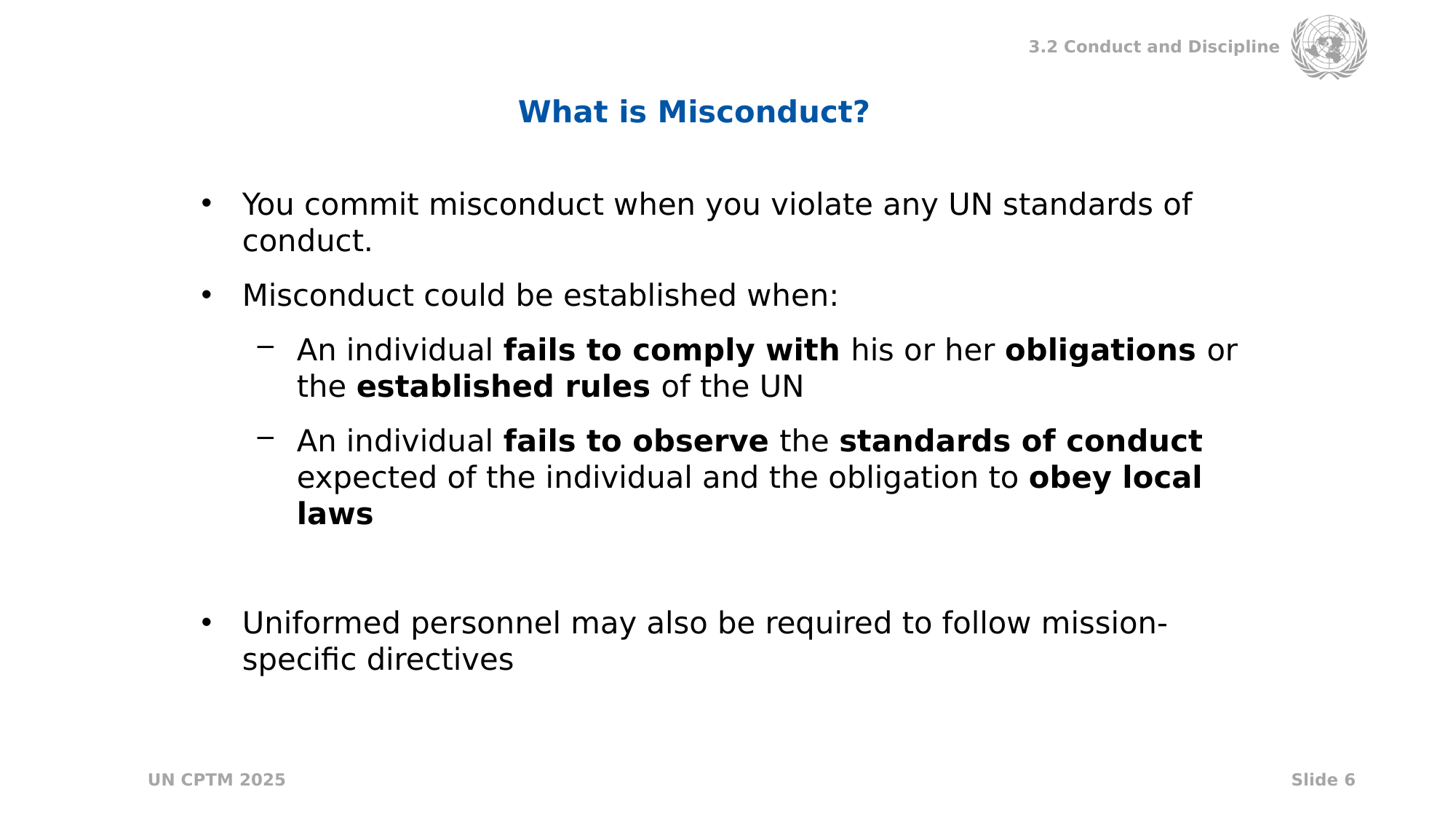

What is Misconduct?
You commit misconduct when you violate any UN standards of conduct.
Misconduct could be established when:
An individual fails to comply with his or her obligations or the established rules of the UN
An individual fails to observe the standards of conduct expected of the individual and the obligation to obey local laws

Uniformed personnel may also be required to follow mission-specific directives